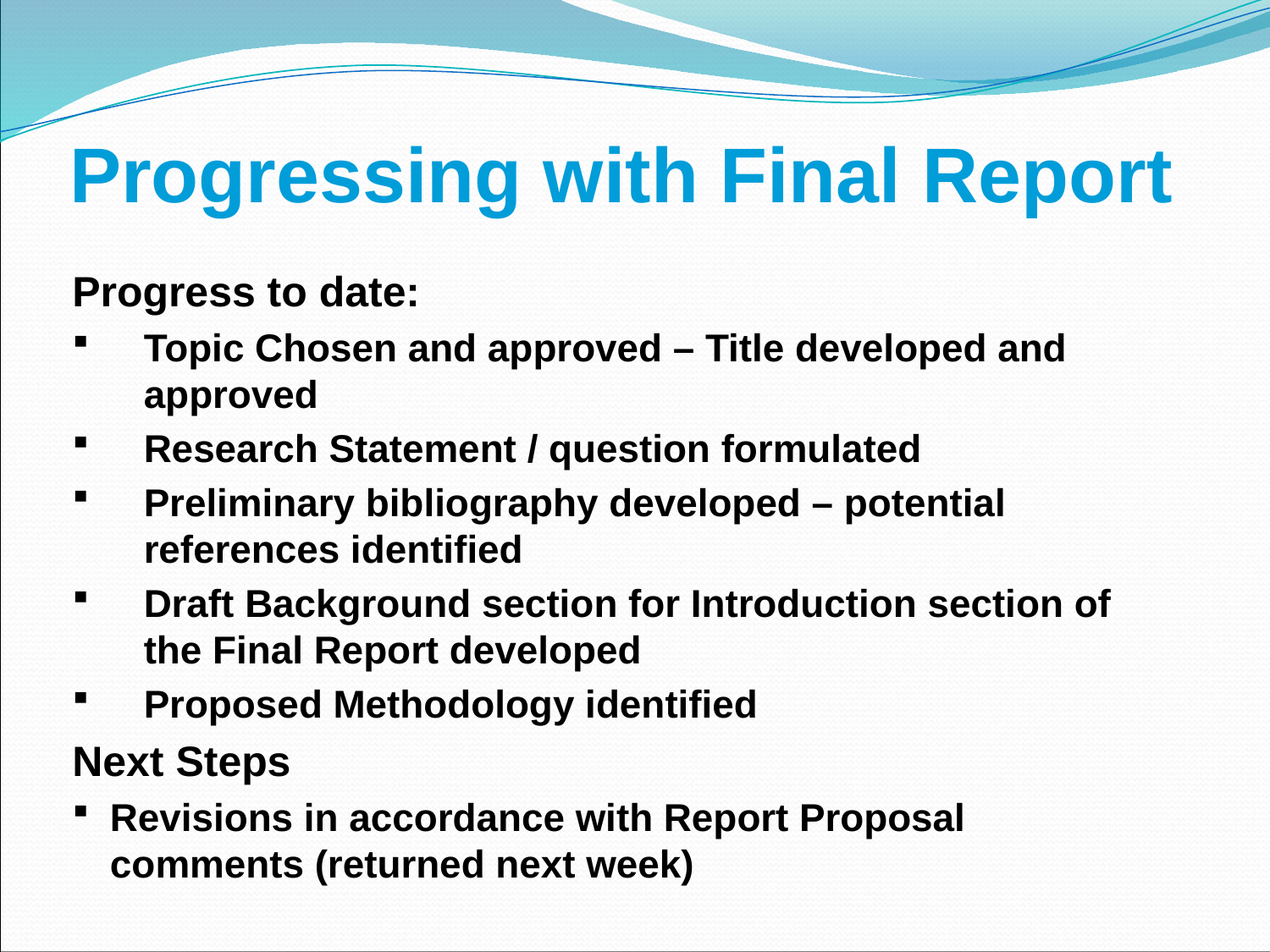

# Progressing with Final Report
Progress to date:
Topic Chosen and approved – Title developed and approved
Research Statement / question formulated
Preliminary bibliography developed – potential references identified
Draft Background section for Introduction section of the Final Report developed
Proposed Methodology identified
Next Steps
Revisions in accordance with Report Proposal comments (returned next week)